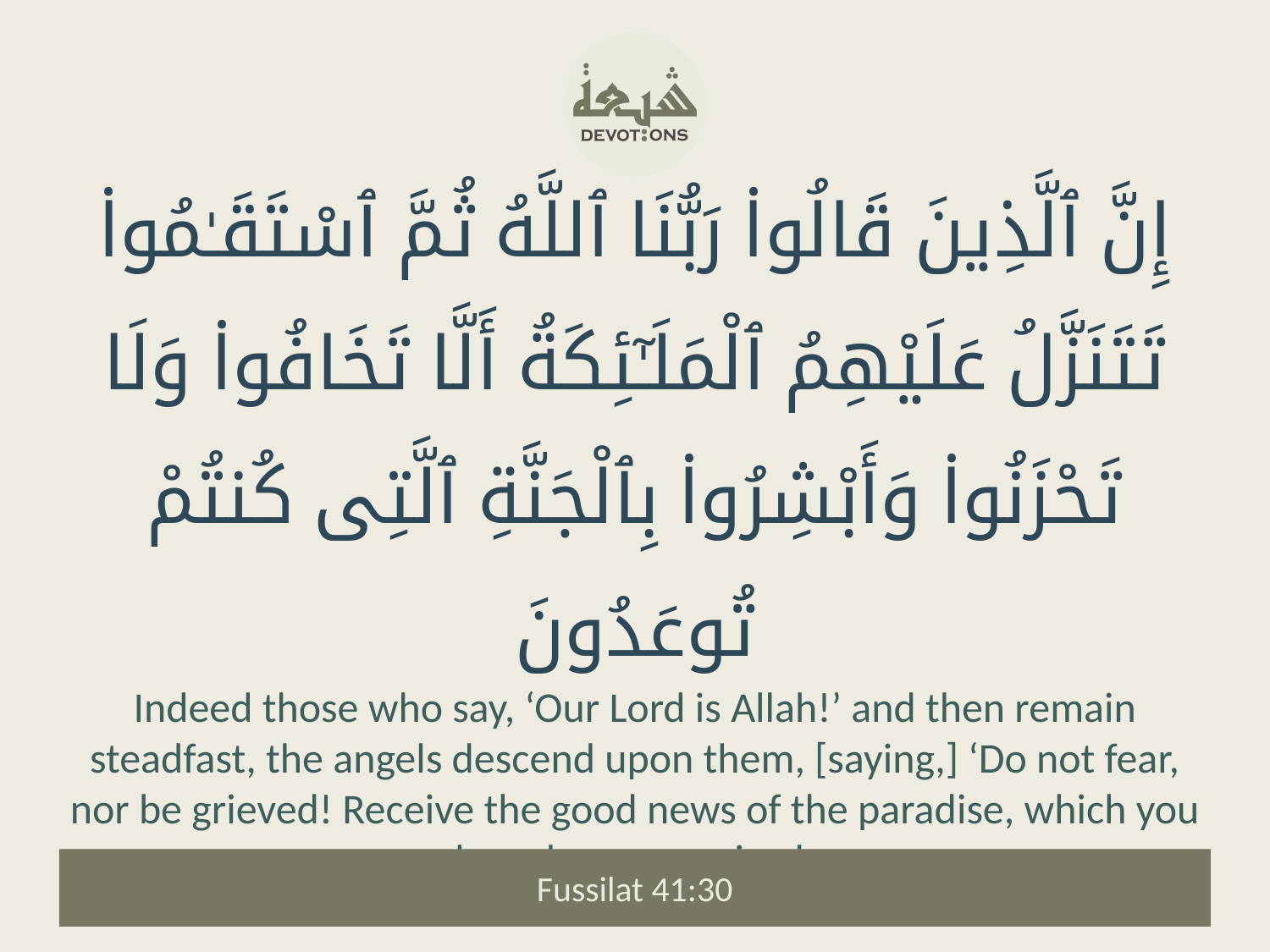

إِنَّ ٱلَّذِينَ قَالُوا۟ رَبُّنَا ٱللَّهُ ثُمَّ ٱسْتَقَـٰمُوا۟ تَتَنَزَّلُ عَلَيْهِمُ ٱلْمَلَـٰٓئِكَةُ أَلَّا تَخَافُوا۟ وَلَا تَحْزَنُوا۟ وَأَبْشِرُوا۟ بِٱلْجَنَّةِ ٱلَّتِى كُنتُمْ تُوعَدُونَ
Indeed those who say, ‘Our Lord is Allah!’ and then remain steadfast, the angels descend upon them, [saying,] ‘Do not fear, nor be grieved! Receive the good news of the paradise, which you have been promised.
Fussilat 41:30